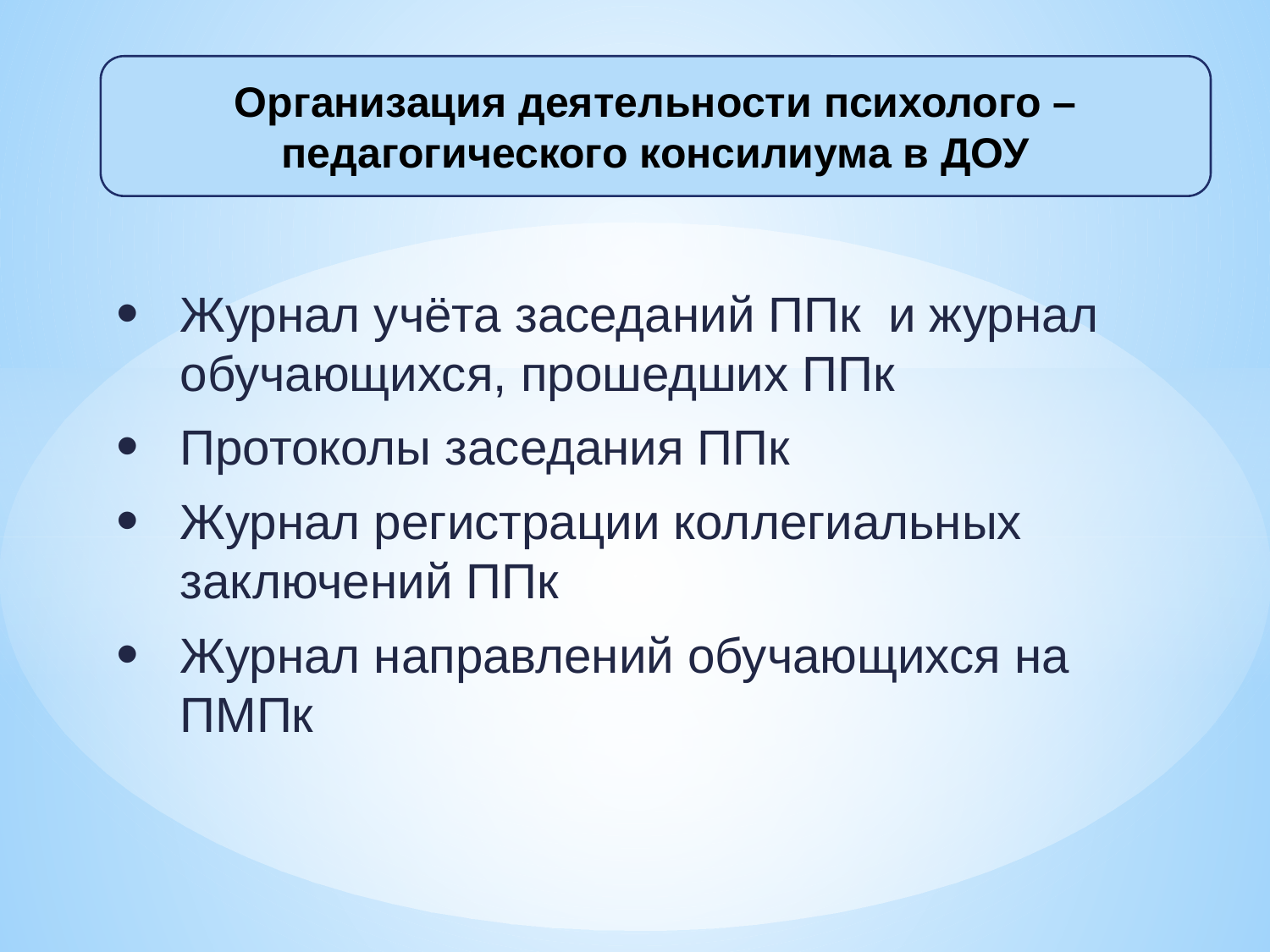

Организация деятельности психолого – педагогического консилиума в ДОУ
Журнал учёта заседаний ППк  и журнал обучающихся, прошедших ППк
Протоколы заседания ППк
Журнал регистрации коллегиальных заключений ППк
Журнал направлений обучающихся на ПМПк